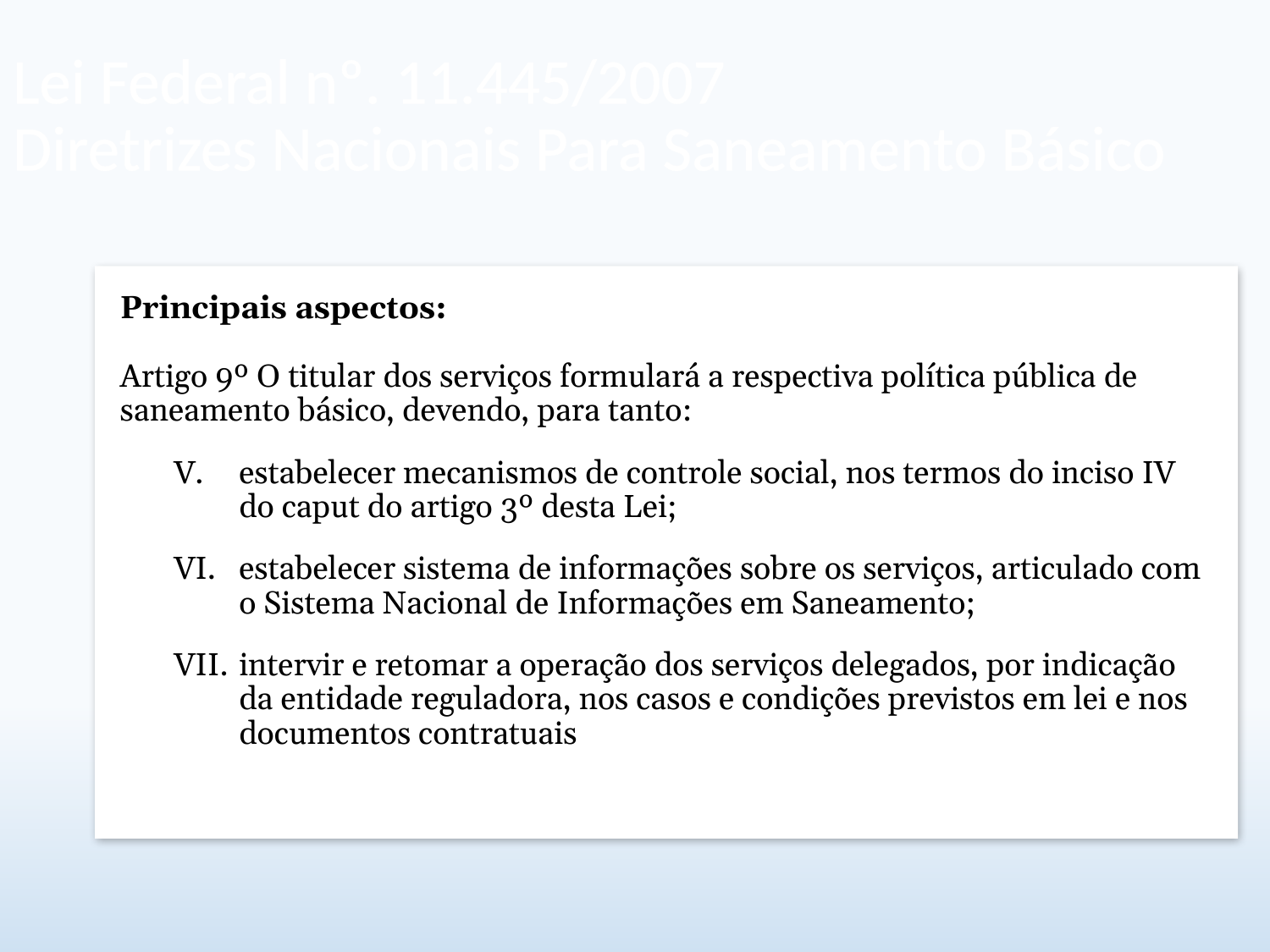

# Lei Federal nº. 11.445/2007 Diretrizes Nacionais Para Saneamento Básico
Principais aspectos:
Artigo 9º O titular dos serviços formulará a respectiva política pública de saneamento básico, devendo, para tanto:
estabelecer mecanismos de controle social, nos termos do inciso IV do caput do artigo 3º desta Lei;
estabelecer sistema de informações sobre os serviços, articulado com o Sistema Nacional de Informações em Saneamento;
intervir e retomar a operação dos serviços delegados, por indicação da entidade reguladora, nos casos e condições previstos em lei e nos documentos contratuais